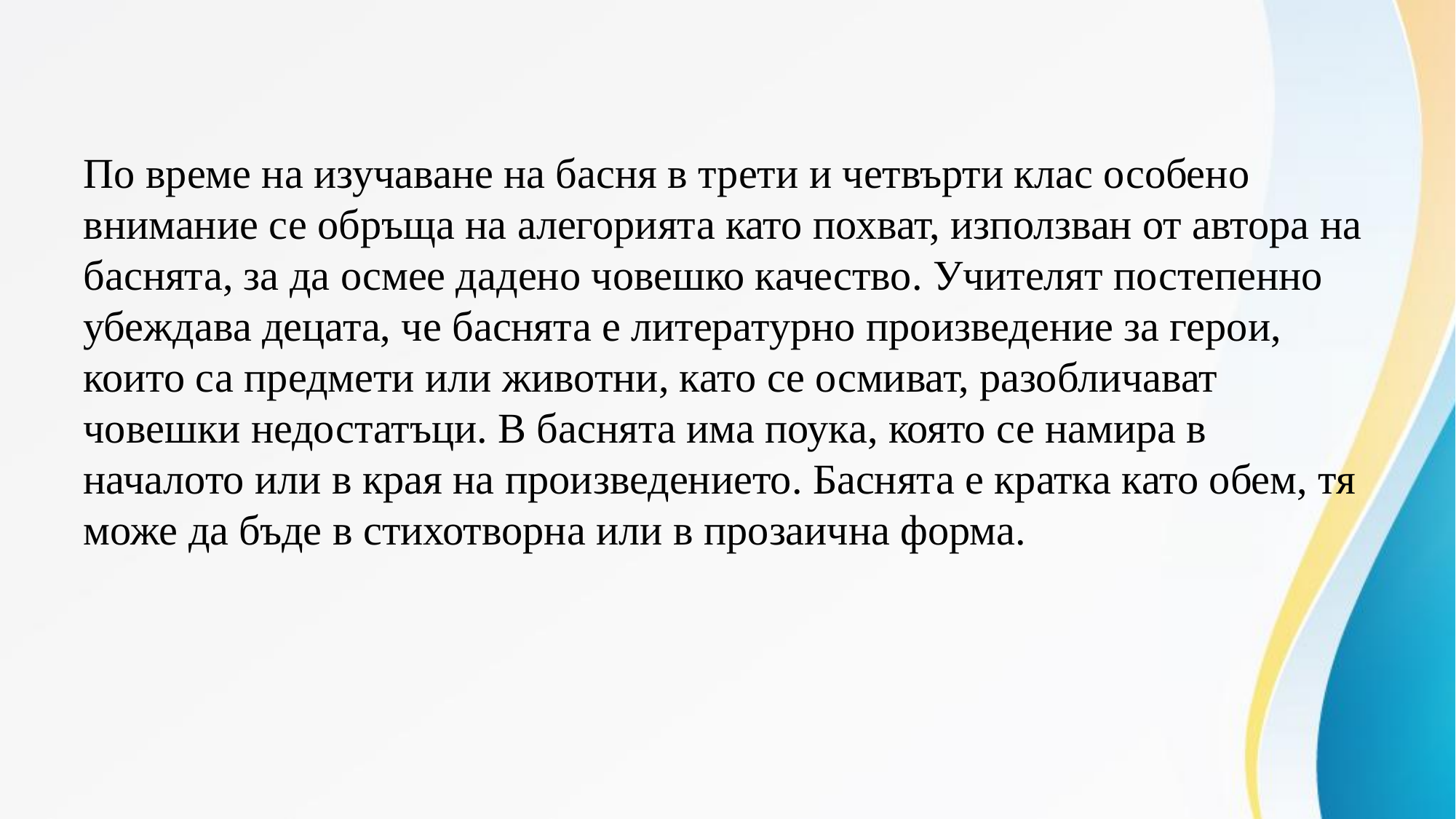

По време на изучаване на басня в трети и четвърти клас особено внимание се обръща на алегорията като похват, използван от автора на баснята, за да осмее дадено човешко качество. Учителят постепенно убеждава децата, че баснята е литературно произведение за герои, които са предмети или животни, като се осмиват, разобличават човешки недостатъци. В баснята има поука, която се намира в началото или в края на произведението. Баснята е кратка като обем, тя може да бъде в стихотворна или в прозаична форма.